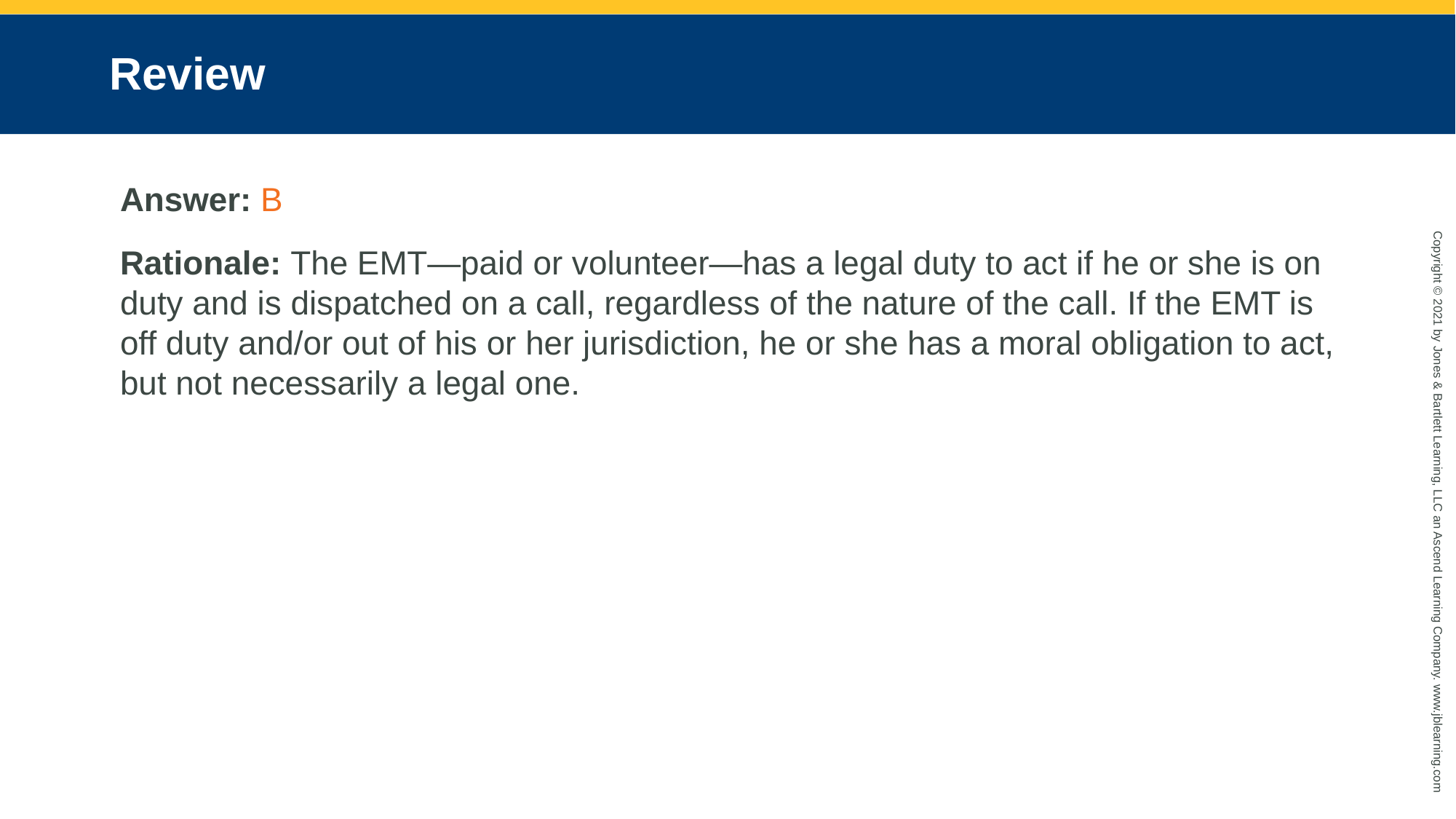

# Review
Answer: B
Rationale: The EMT—paid or volunteer—has a legal duty to act if he or she is on duty and is dispatched on a call, regardless of the nature of the call. If the EMT is off duty and/or out of his or her jurisdiction, he or she has a moral obligation to act, but not necessarily a legal one.